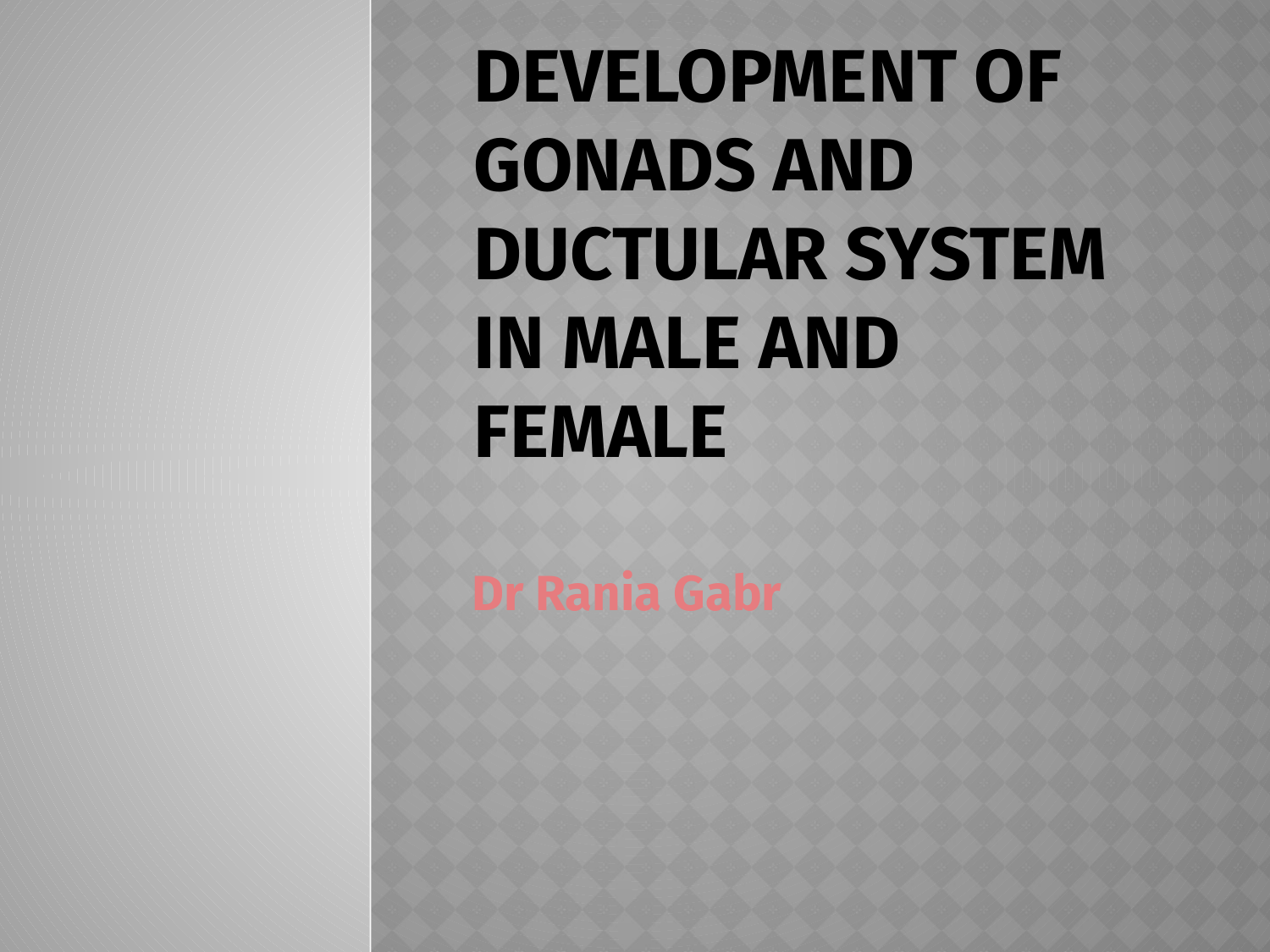

# Development of gonads and ductular system in male and female

Dr Rania Gabr